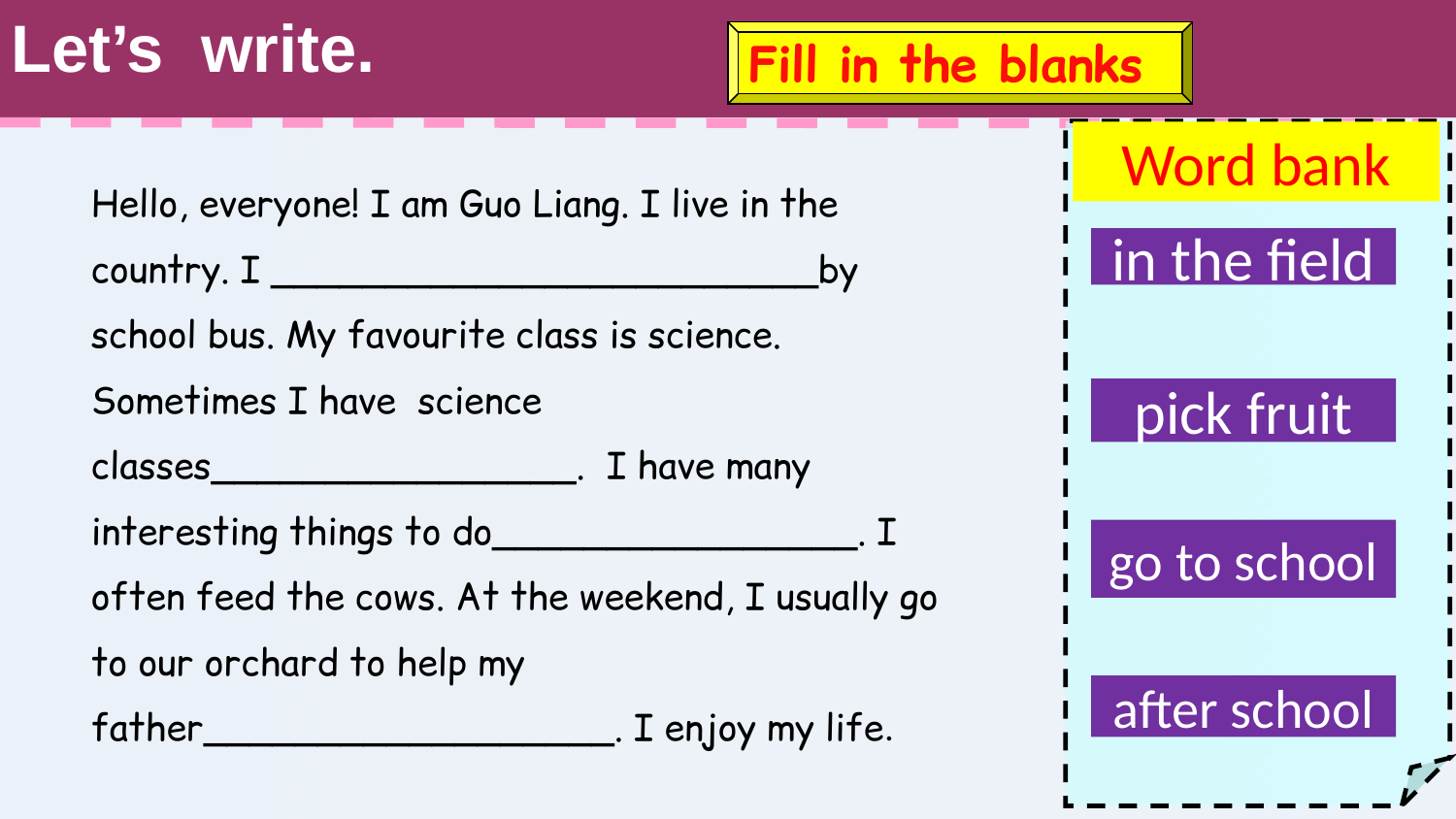

Let’s  write.
Fill in the blanks
Hello, everyone! I am Guo Liang. I live in the country. I ________________________by school bus. My favourite class is science. Sometimes I have  science classes________________.  I have many interesting things to do________________. I often feed the cows. At the weekend, I usually go to our orchard to help my father__________________. I enjoy my life.

Word bank

in the field
pick fruit
go to school
after school